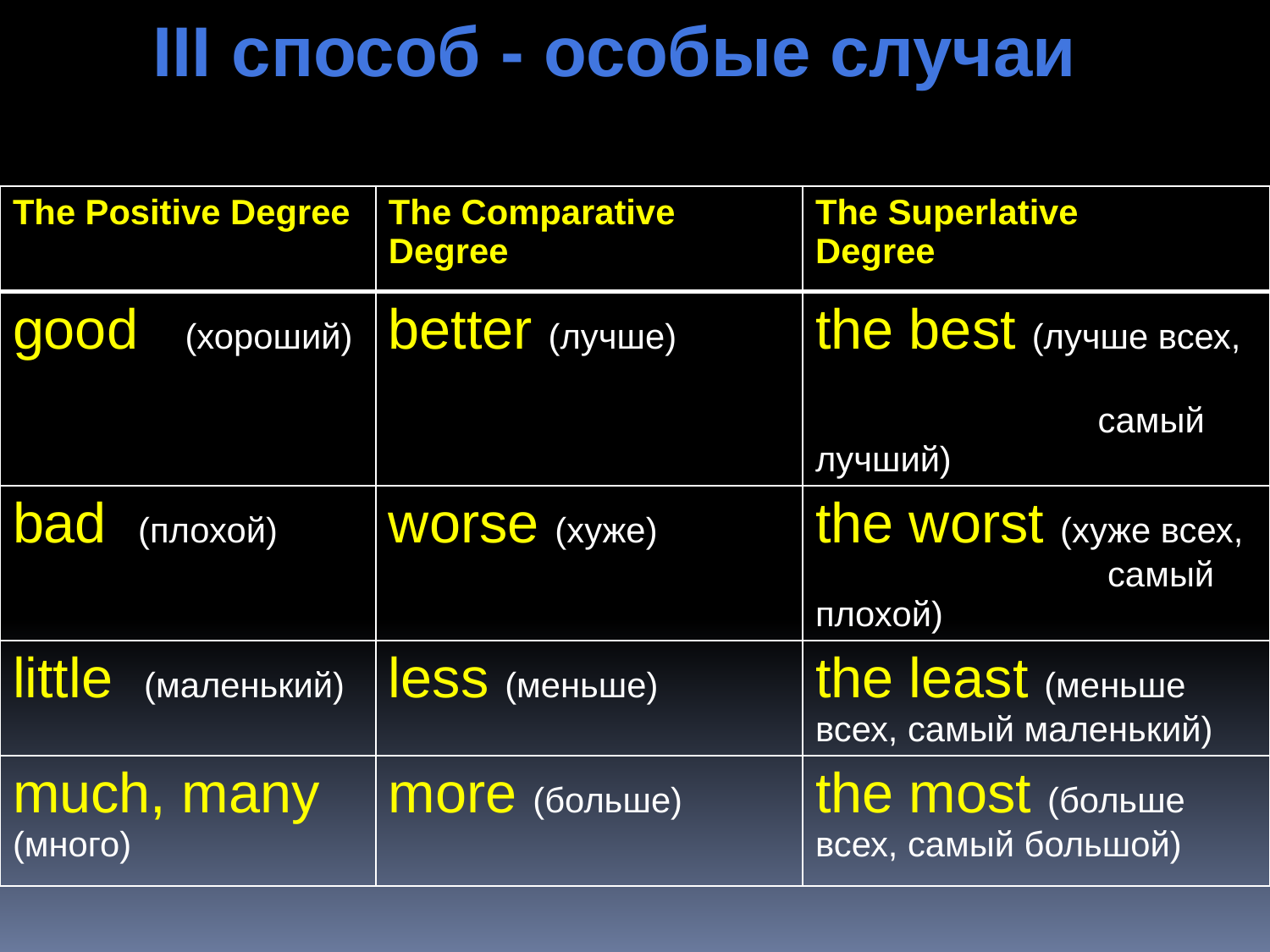

III способ - особые случаи
| The Positive Degree | The Comparative Degree | The Superlative Degree |
| --- | --- | --- |
| good (хороший) | better (лучше) | the best (лучше всех, самый лучший) |
| bad (плохой) | worse (хуже) | the worst (хуже всех, самый плохой) |
| little (маленький) | less (меньше) | the least (меньше всех, самый маленький) |
| much, many (много) | more (больше) | the most (больше всех, самый большой) |